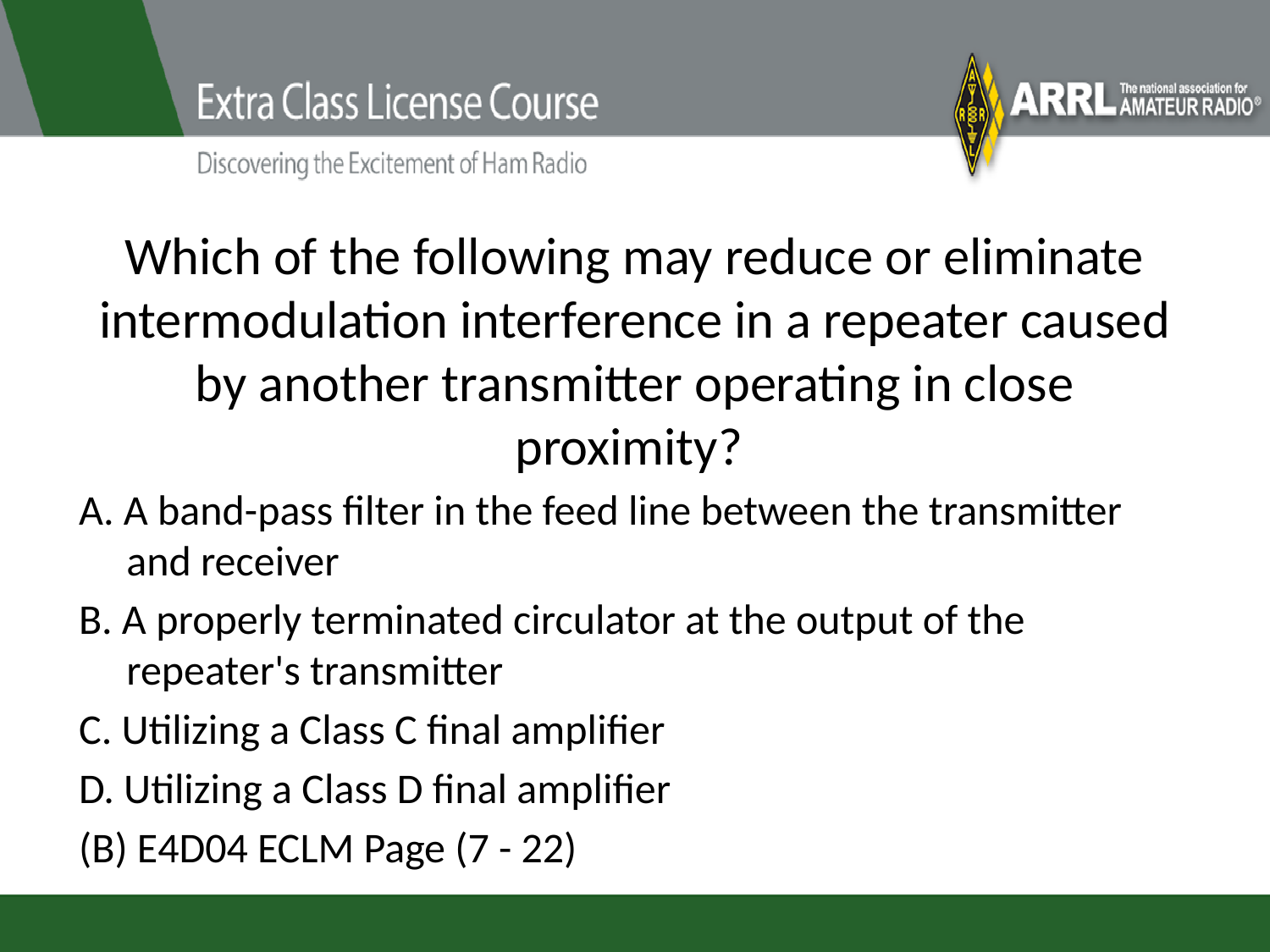

# Which of the following may reduce or eliminate intermodulation interference in a repeater caused by another transmitter operating in close proximity?
A. A band-pass filter in the feed line between the transmitter and receiver
B. A properly terminated circulator at the output of the repeater's transmitter
C. Utilizing a Class C final amplifier
D. Utilizing a Class D final amplifier
(B) E4D04 ECLM Page (7 - 22)